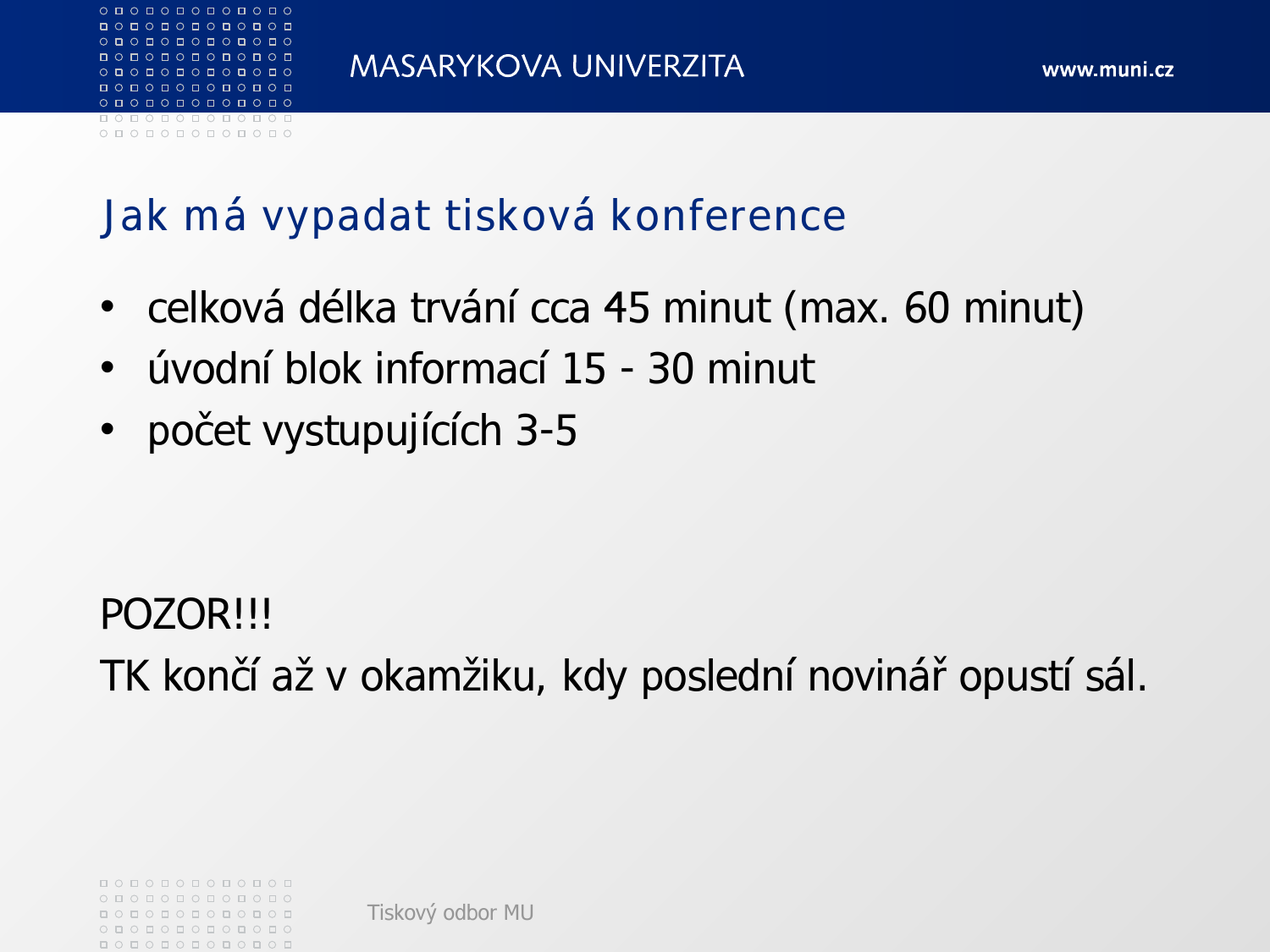

# Jak má vypadat tisková konference
celková délka trvání cca 45 minut (max. 60 minut)
úvodní blok informací 15 - 30 minut
počet vystupujících 3-5

POZOR!!!
TK končí až v okamžiku, kdy poslední novinář opustí sál.

Tiskový odbor MU